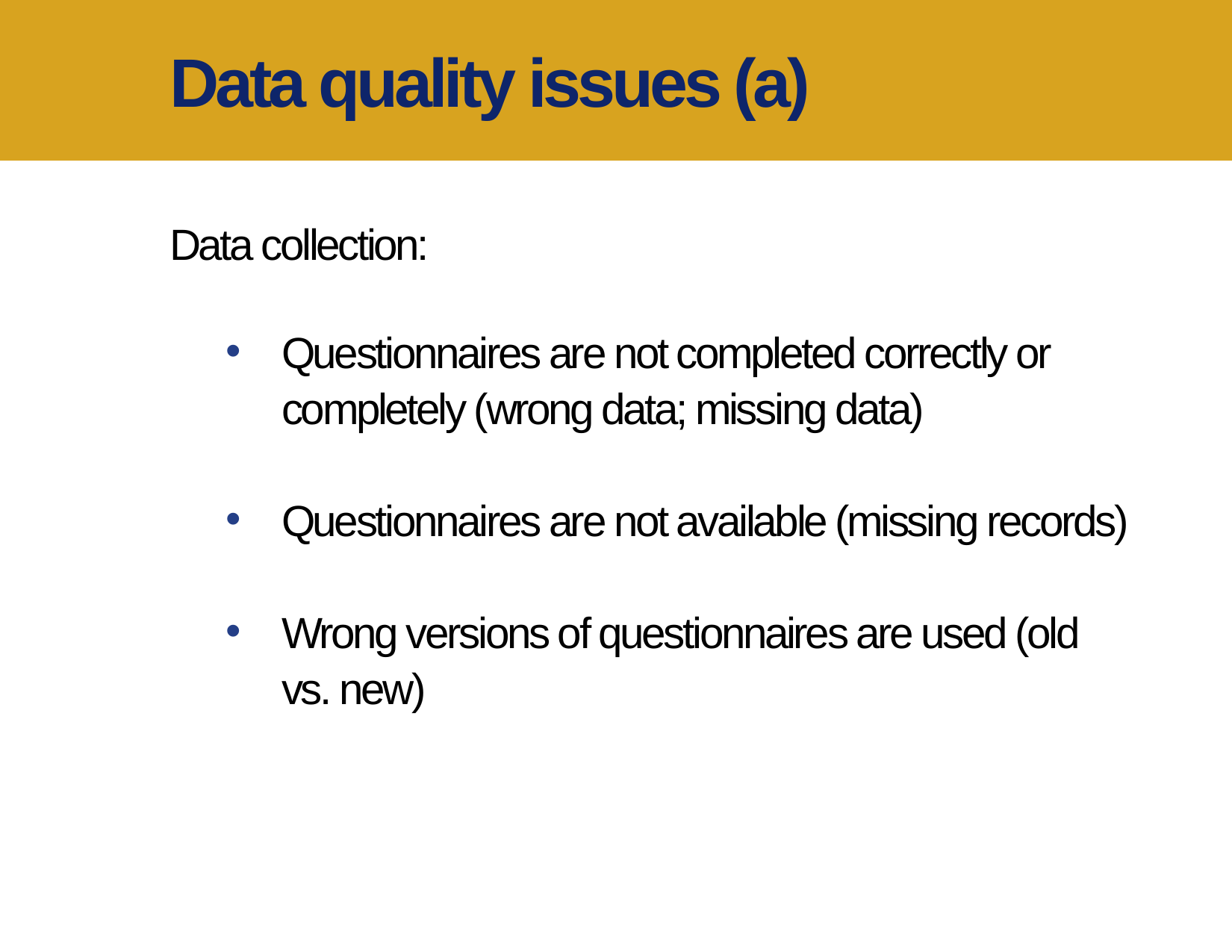

Data quality issues (a)
Data collection:

Questionnaires are not completed correctly or completely (wrong data; missing data)

Questionnaires are not available (missing records)

Wrong versions of questionnaires are used (old vs. new)